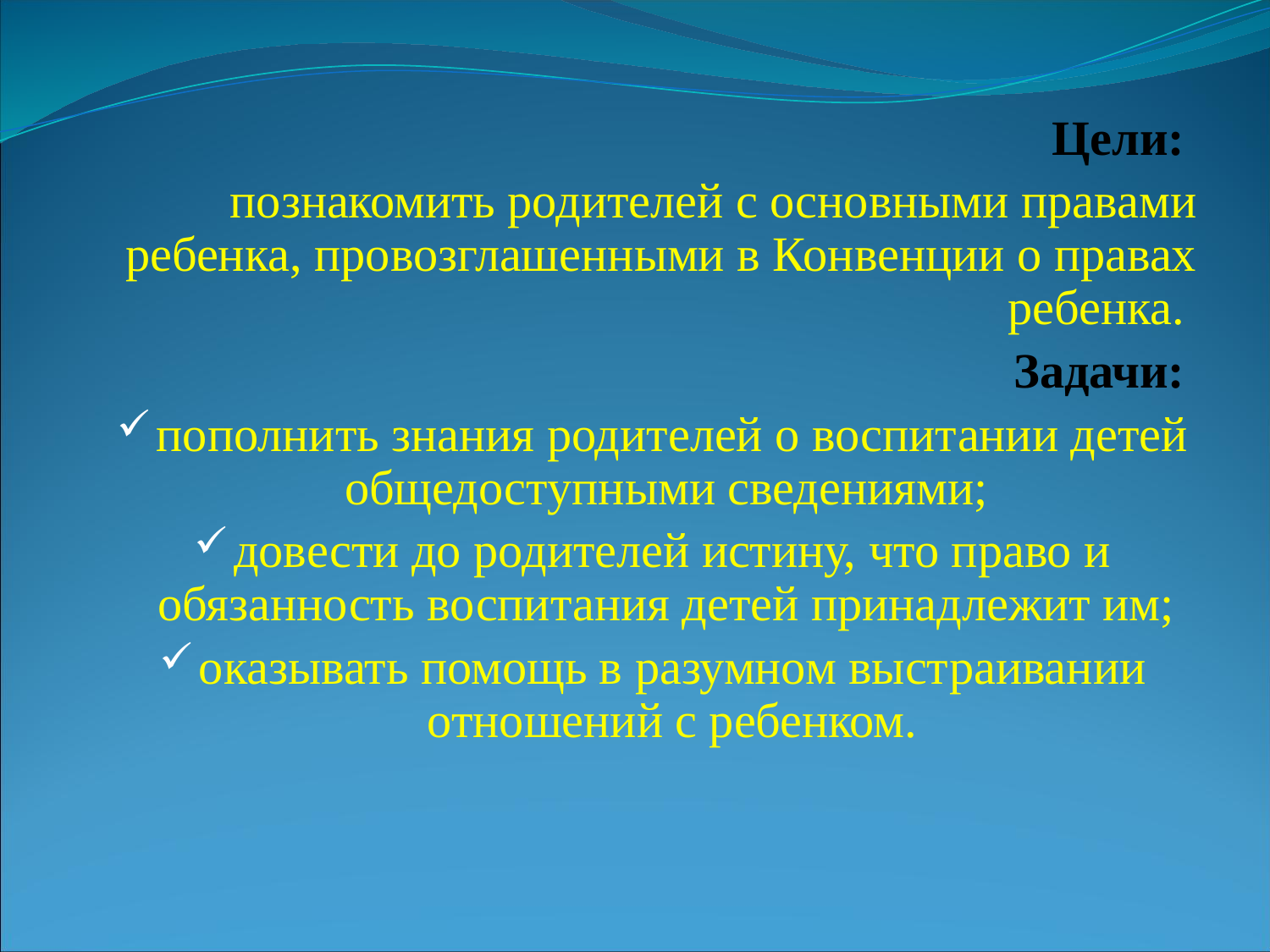

Цели:
        познакомить родителей с основными правами ребенка, провозглашенными в Конвенции о правах ребенка.
Задачи:
пополнить знания родителей о воспитании детей общедоступными сведениями;
довести до родителей истину, что право и обязанность воспитания детей принадлежит им;
оказывать помощь в разумном выстраивании отношений с ребенком.